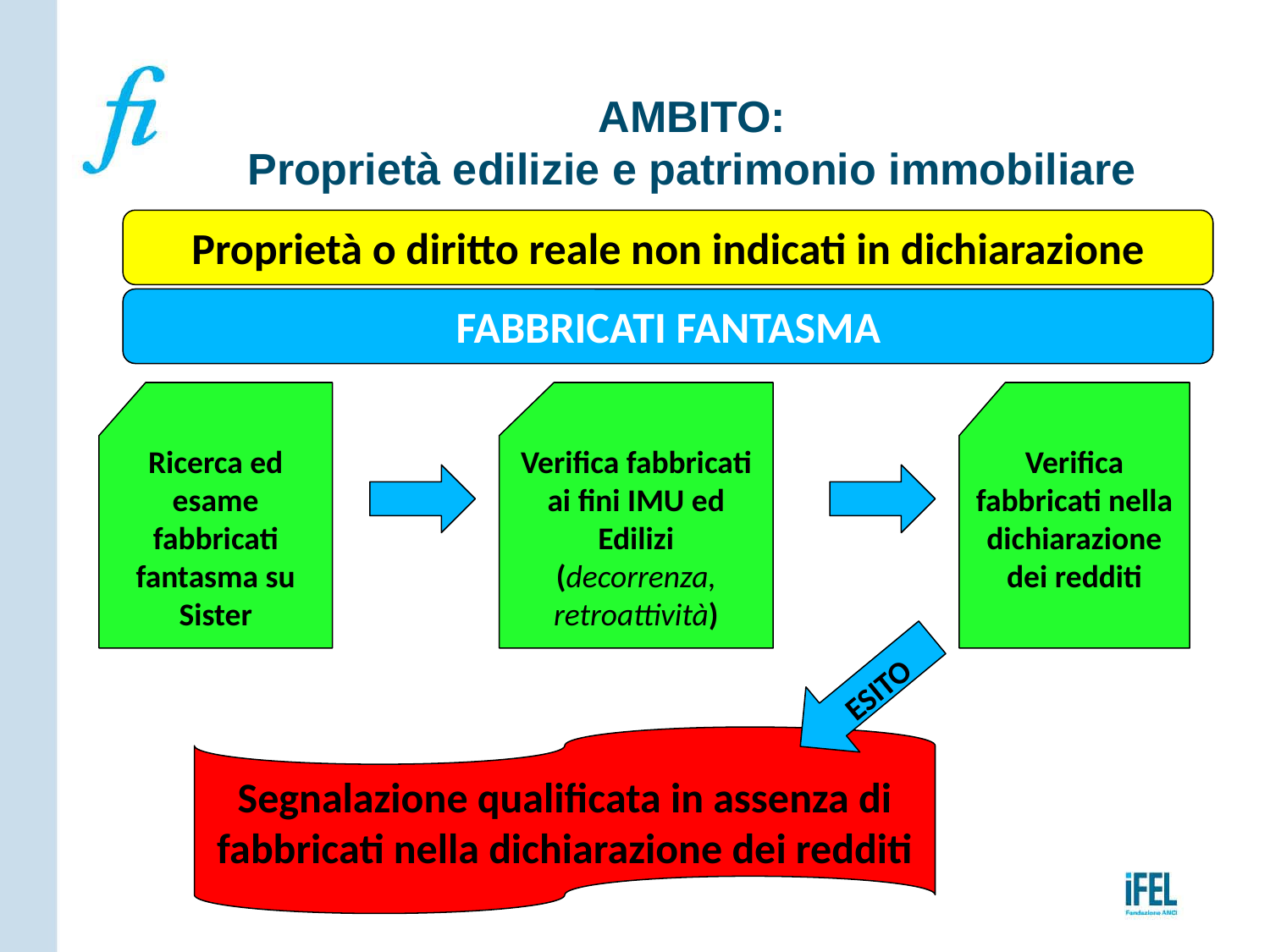

AMBITO:
Proprietà edilizie e patrimonio immobiliare
Proprietà o diritto reale non indicati in dichiarazione
FABBRICATI FANTASMA
Ricerca ed esame fabbricati fantasma su Sister
Verifica fabbricati nella dichiarazione dei redditi
Verifica fabbricati ai fini IMU ed Edilizi
(decorrenza, retroattività)

ESITO
Segnalazione qualificata in assenza di fabbricati nella dichiarazione dei redditi